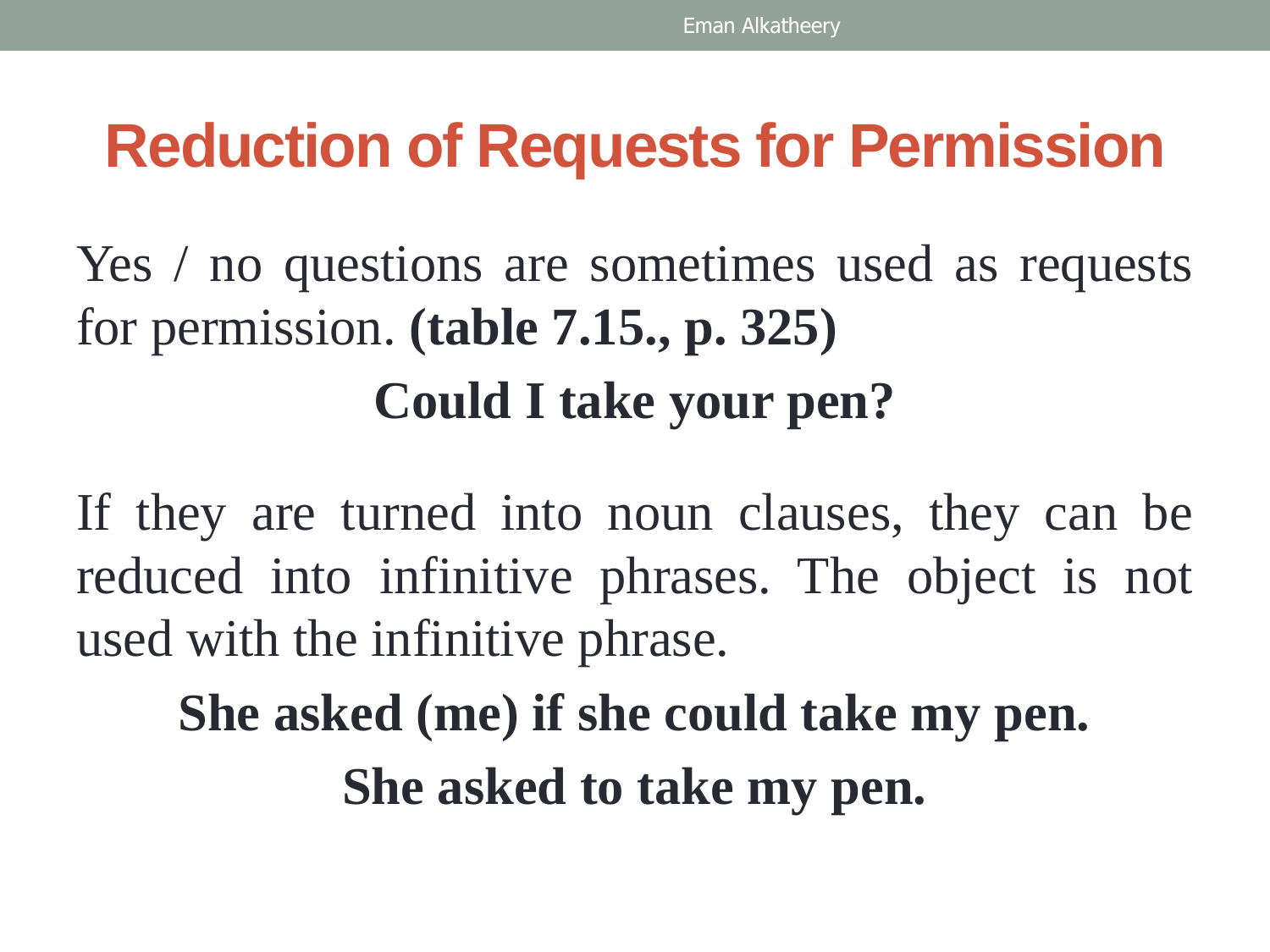

Eman Alkatheery
# Reduction of Requests for Permission
Yes / no questions are sometimes used as requests for permission. (table 7.15., p. 325)
Could I take your pen?

If they are turned into noun clauses, they can be reduced into infinitive phrases. The object is not used with the infinitive phrase.
She asked (me) if she could take my pen.
She asked to take my pen.